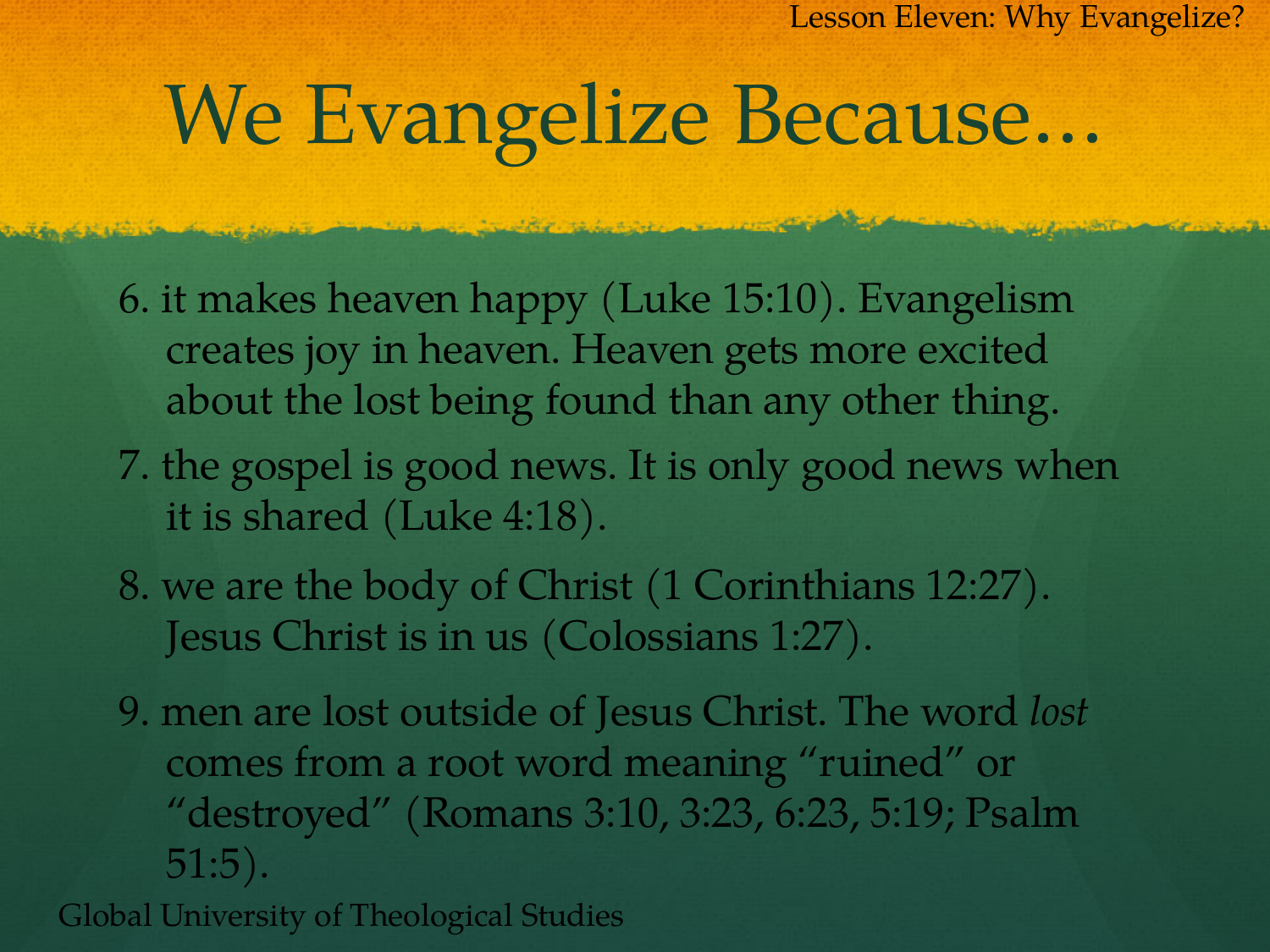

Lesson Eleven: Why Evangelize?

# We Evangelize Because…
6. it makes heaven happy (Luke 15:10). Evangelism creates joy in heaven. Heaven gets more excited about the lost being found than any other thing.
7. the gospel is good news. It is only good news when it is shared (Luke 4:18).
8. we are the body of Christ (1 Corinthians 12:27). Jesus Christ is in us (Colossians 1:27).
9. men are lost outside of Jesus Christ. The word lost comes from a root word meaning “ruined” or “destroyed” (Romans 3:10, 3:23, 6:23, 5:19; Psalm 51:5).
Global University of Theological Studies